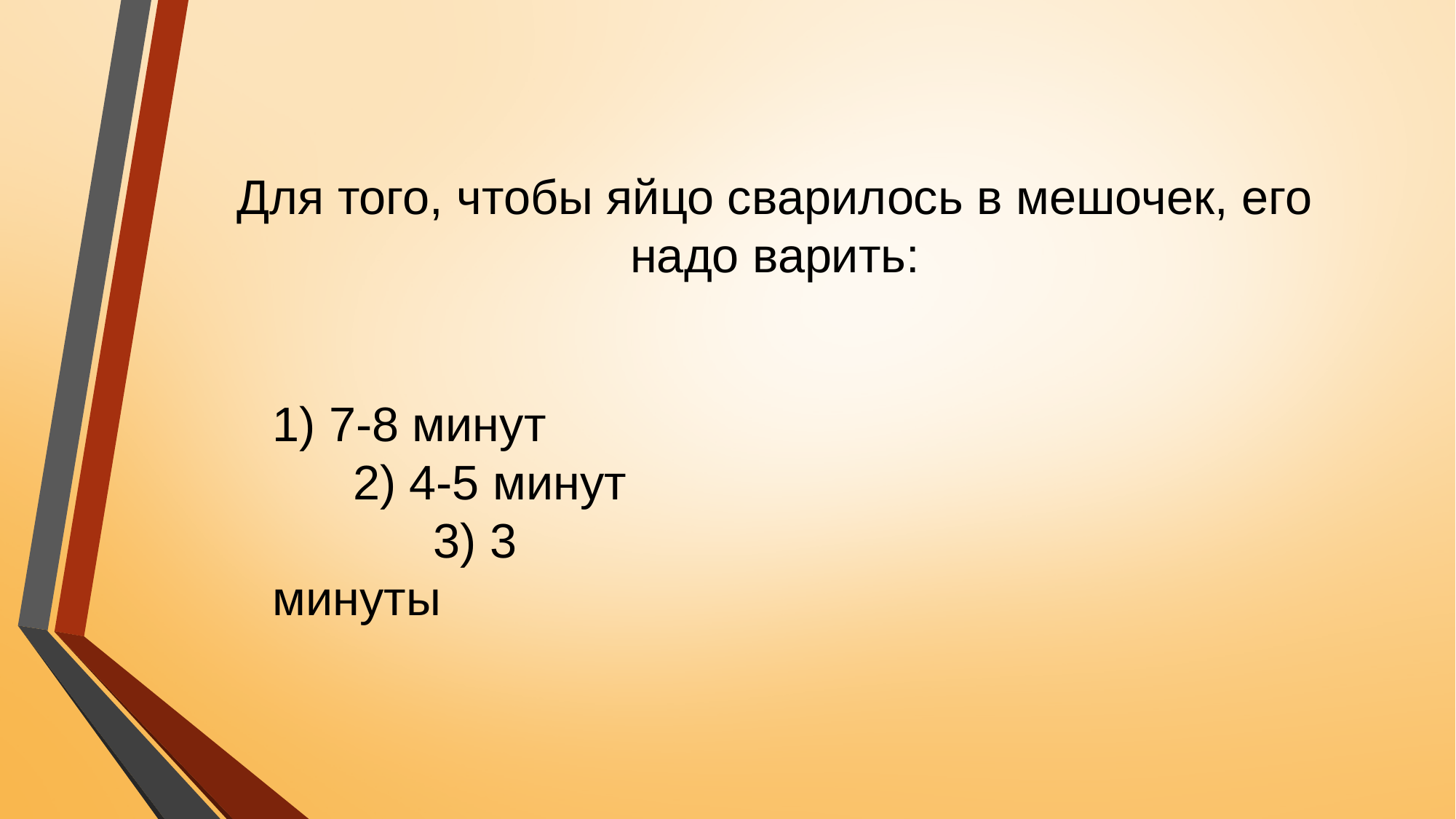

# Для того, чтобы яйцо сварилось в мешочек, его надо варить:
1) 7-8 минут                 2) 4-5 минут                 3) 3 минуты